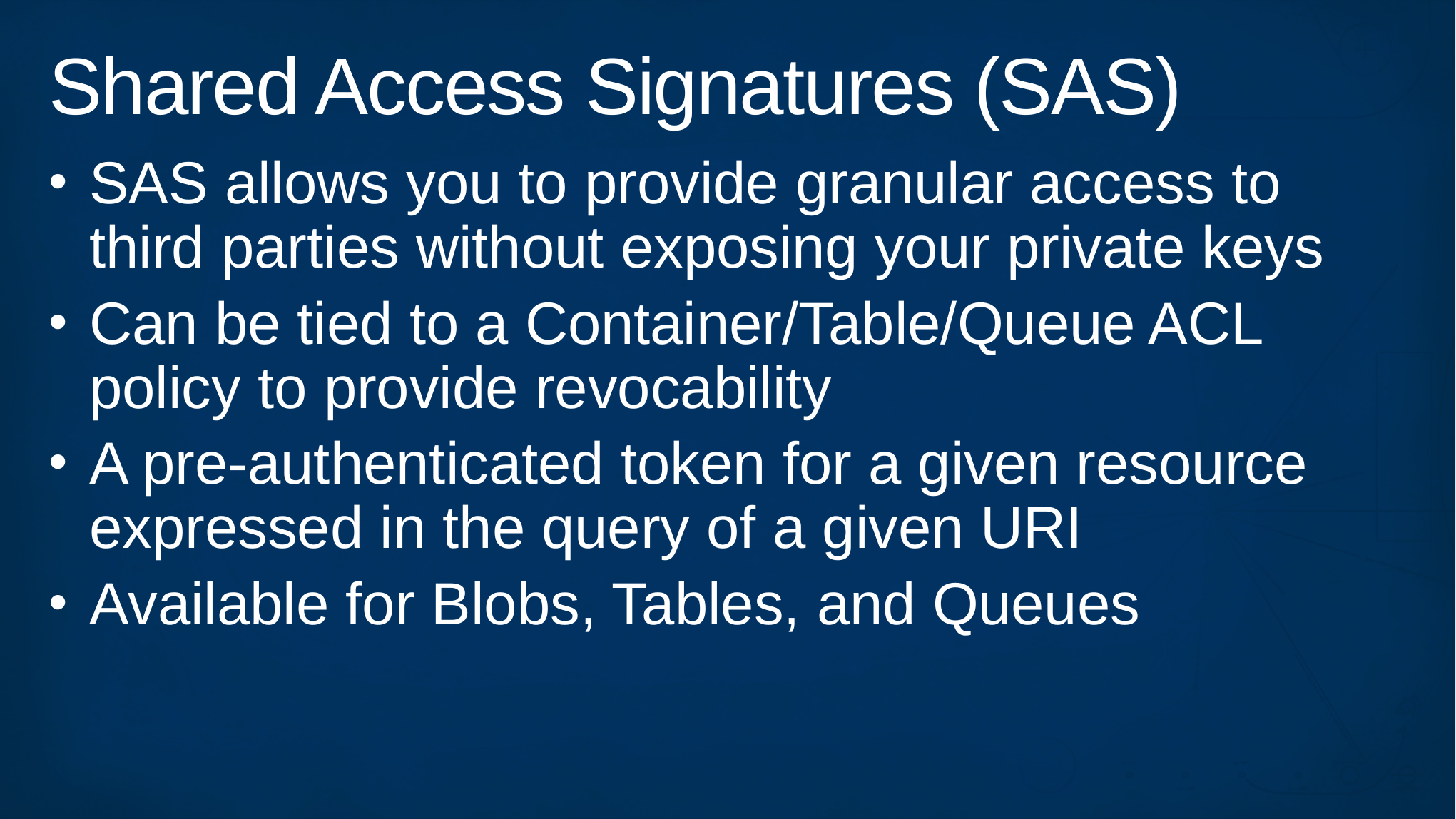

# Shared Access Signatures (SAS)
SAS allows you to provide granular access to third parties without exposing your private keys
Can be tied to a Container/Table/Queue ACL policy to provide revocability
A pre-authenticated token for a given resource expressed in the query of a given URI
Available for Blobs, Tables, and Queues